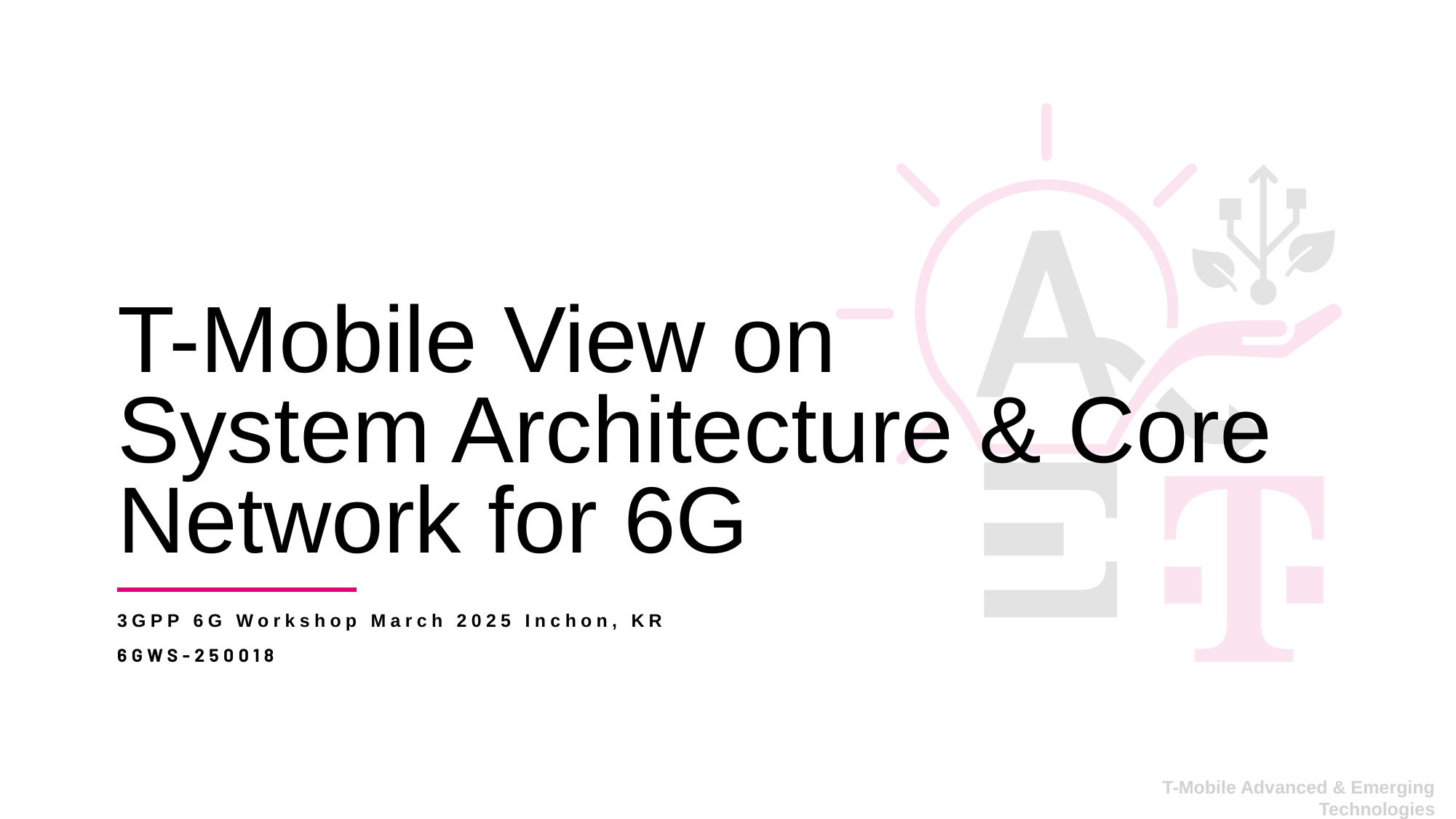

# T-Mobile View on System Architecture & Core Network for 6G
3GPP 6G Workshop March 2025 Inchon, KR
6GWS-250018